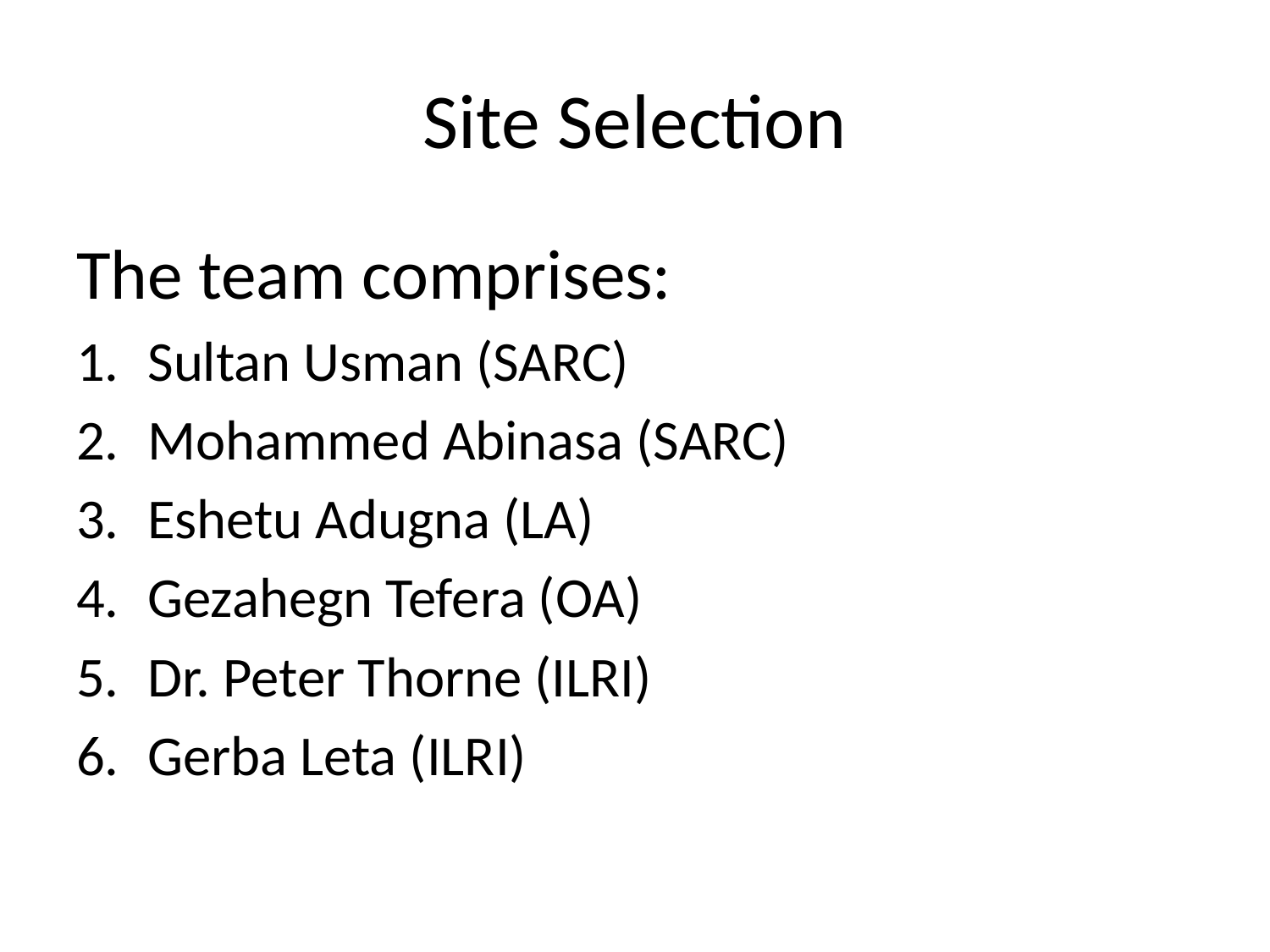

# Site Selection
The team comprises:
Sultan Usman (SARC)
Mohammed Abinasa (SARC)
Eshetu Adugna (LA)
Gezahegn Tefera (OA)
Dr. Peter Thorne (ILRI)
Gerba Leta (ILRI)